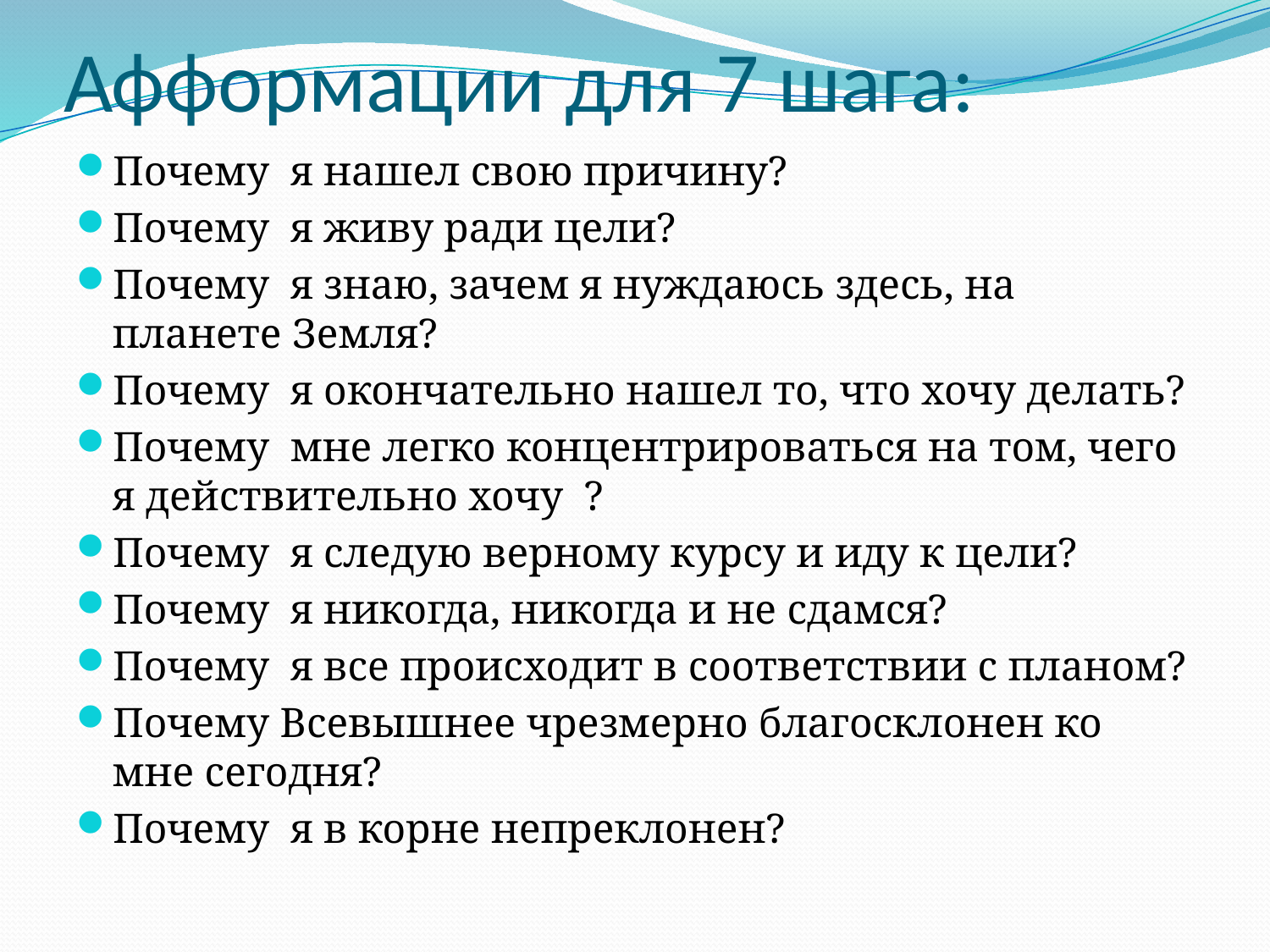

# Афформации для 7 шага:
Почему  я нашел свою причину?
Почему  я живу ради цели?
Почему  я знаю, зачем я нуждаюсь здесь, на планете Земля?
Почему  я окончательно нашел то, что хочу делать?
Почему  мне легко концентрироваться на том, чего я действительно хочу  ?
Почему  я следую верному курсу и иду к цели?
Почему  я никогда, никогда и не сдамся?
Почему  я все происходит в соответствии с планом?
Почему Всевышнее чрезмерно благосклонен ко мне сегодня?
Почему  я в корне непреклонен?